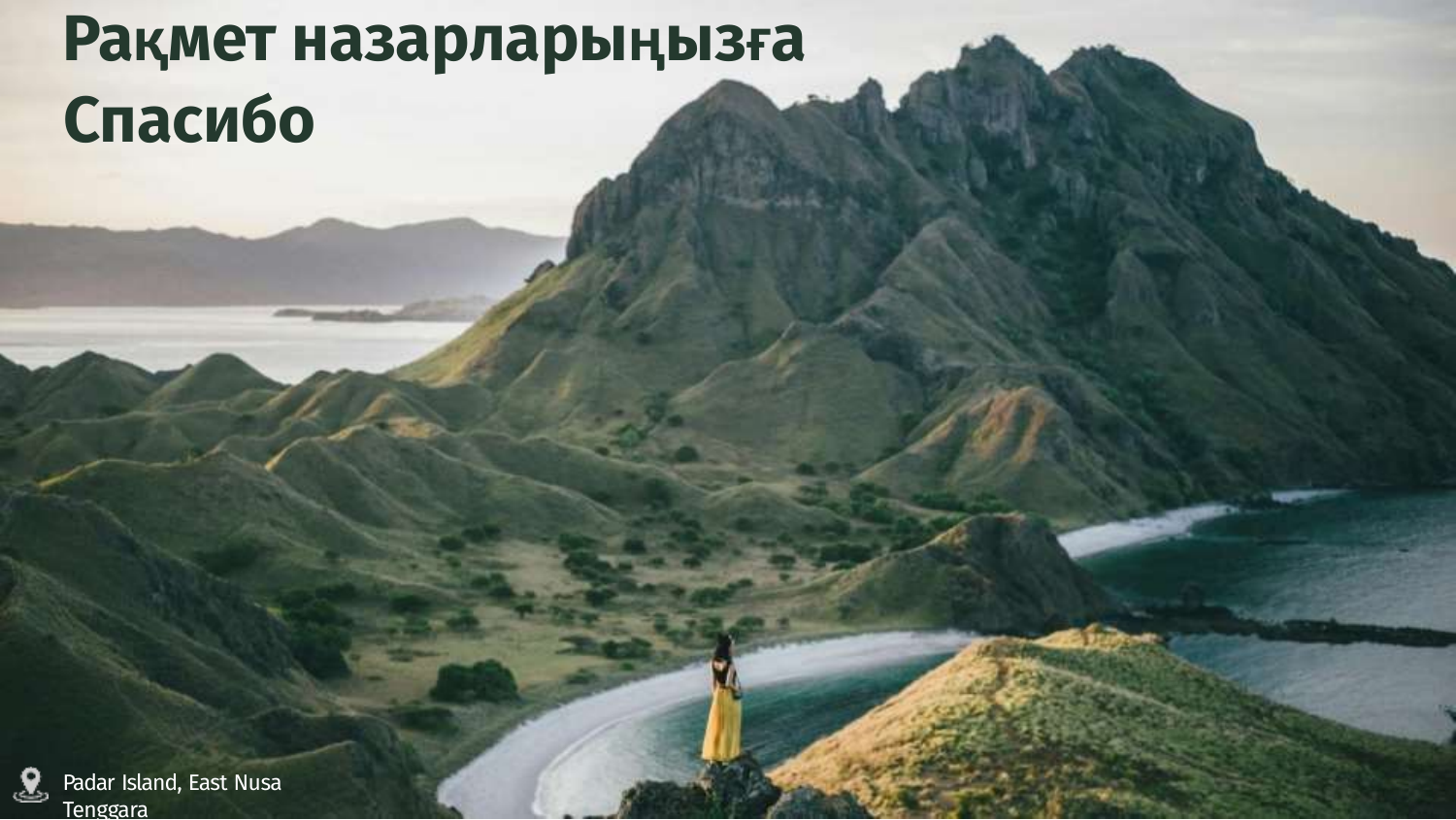

# Рақмет назарларыңызға Спасибо
Padar Island, East Nusa Tenggara